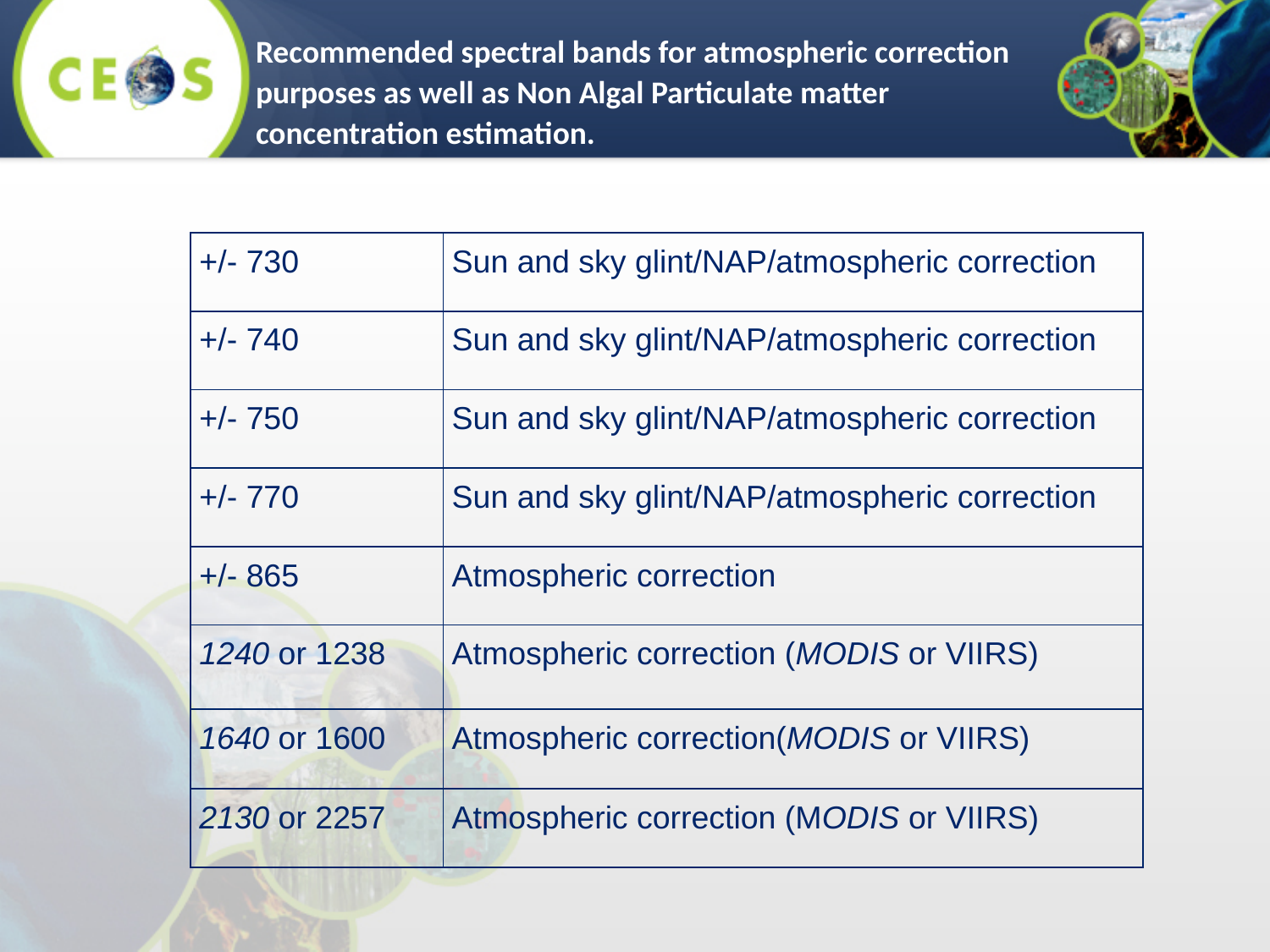

Recommended spectral bands for atmospheric correction purposes as well as Non Algal Particulate matter  concentration estimation.
| +/- 730 | Sun and sky glint/NAP/atmospheric correction |
| --- | --- |
| +/- 740 | Sun and sky glint/NAP/atmospheric correction |
| +/- 750 | Sun and sky glint/NAP/atmospheric correction |
| +/- 770 | Sun and sky glint/NAP/atmospheric correction |
| +/- 865 | Atmospheric correction |
| 1240 or 1238 | Atmospheric correction (MODIS or VIIRS) |
| 1640 or 1600 | Atmospheric correction(MODIS or VIIRS) |
| 2130 or 2257 | Atmospheric correction (MODIS or VIIRS) |